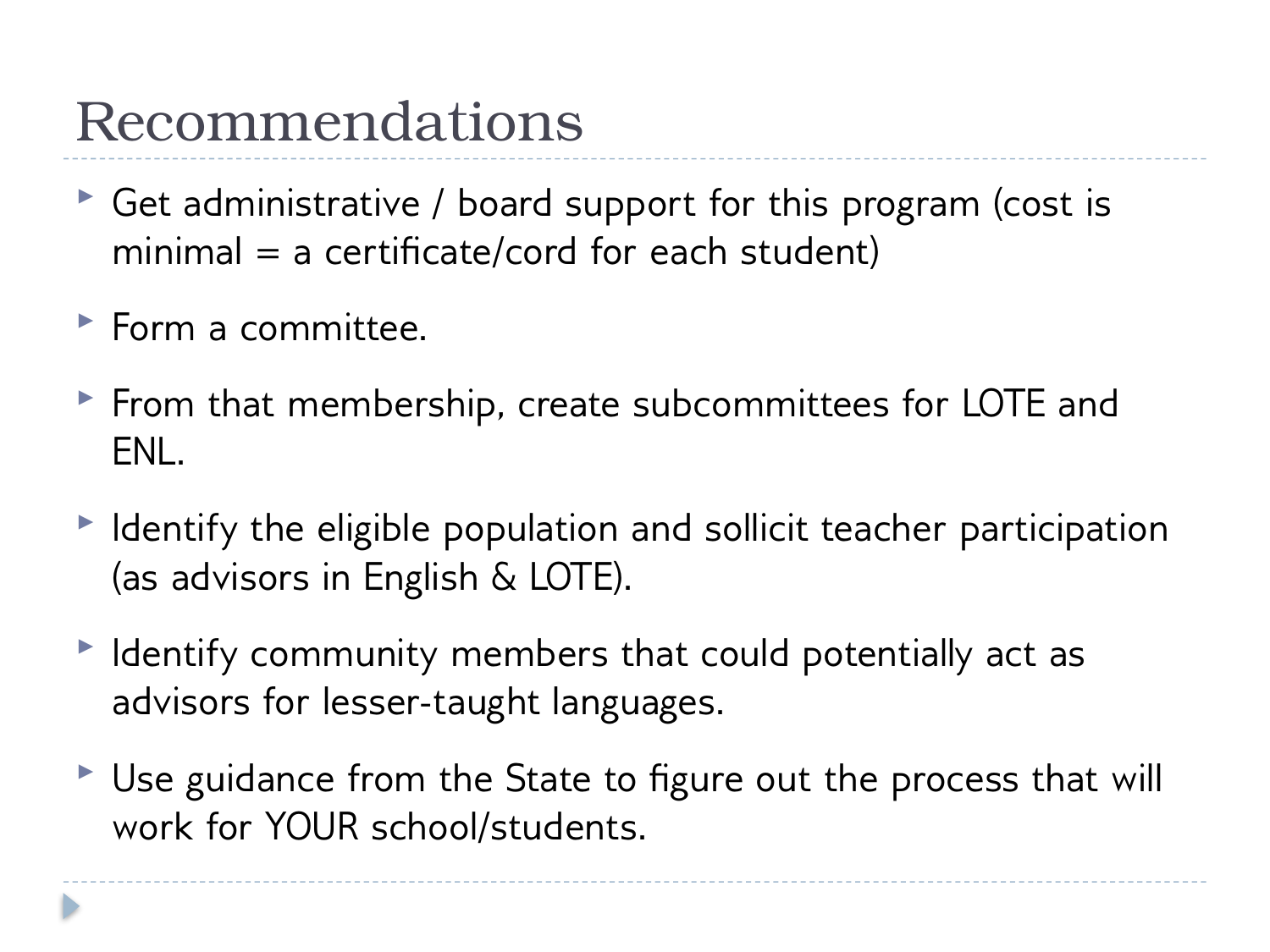

# Recommendations
Get administrative / board support for this program (cost is minimal = a certificate/cord for each student)
Form a committee.
From that membership, create subcommittees for LOTE and ENL.
Identify the eligible population and sollicit teacher participation (as advisors in English & LOTE).
Identify community members that could potentially act as advisors for lesser-taught languages.
Use guidance from the State to figure out the process that will work for YOUR school/students.